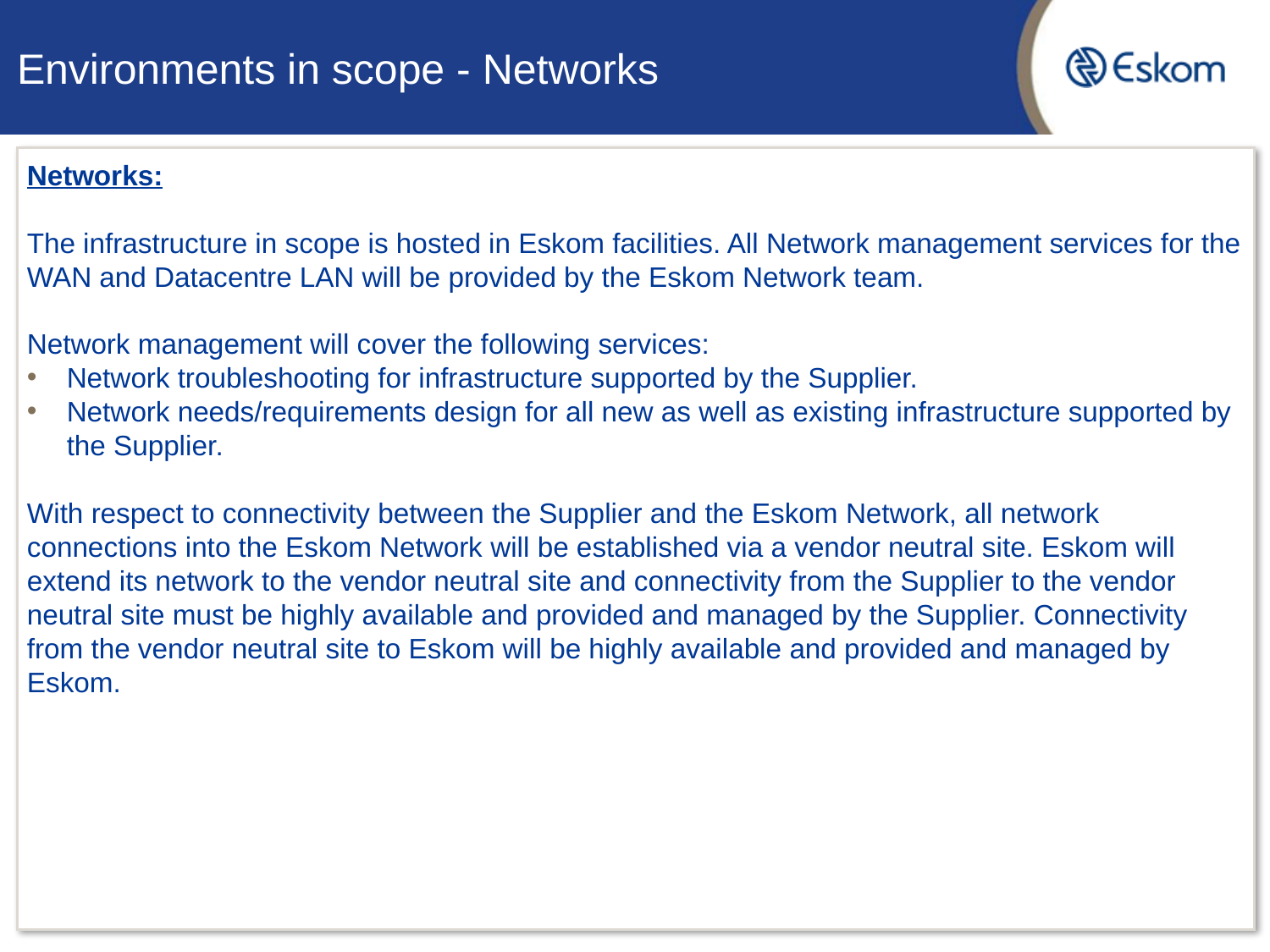

# Environments in scope - Networks
Networks:

The infrastructure in scope is hosted in Eskom facilities. All Network management services for the WAN and Datacentre LAN will be provided by the Eskom Network team.

Network management will cover the following services:
Network troubleshooting for infrastructure supported by the Supplier.
Network needs/requirements design for all new as well as existing infrastructure supported by the Supplier.

With respect to connectivity between the Supplier and the Eskom Network, all network connections into the Eskom Network will be established via a vendor neutral site. Eskom will extend its network to the vendor neutral site and connectivity from the Supplier to the vendor neutral site must be highly available and provided and managed by the Supplier. Connectivity from the vendor neutral site to Eskom will be highly available and provided and managed by Eskom.